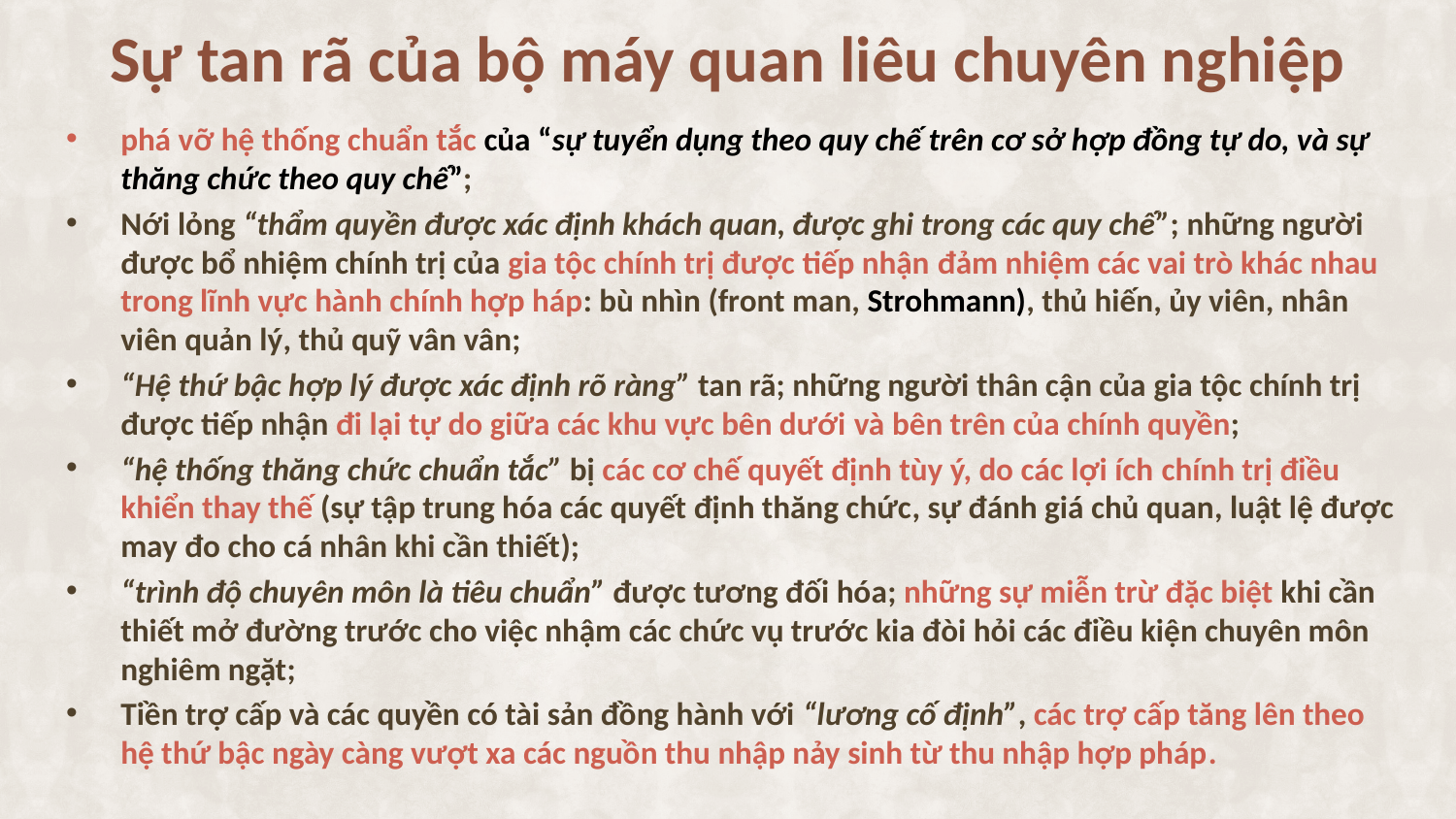

Sự tan rã của bộ máy quan liêu chuyên nghiệp
phá vỡ hệ thống chuẩn tắc của “sự tuyển dụng theo quy chế trên cơ sở hợp đồng tự do, và sự thăng chức theo quy chế”;
Nới lỏng “thẩm quyền được xác định khách quan, được ghi trong các quy chế”; những người được bổ nhiệm chính trị của gia tộc chính trị được tiếp nhận đảm nhiệm các vai trò khác nhau trong lĩnh vực hành chính hợp háp: bù nhìn (front man, Strohmann), thủ hiến, ủy viên, nhân viên quản lý, thủ quỹ vân vân;
“Hệ thứ bậc hợp lý được xác định rõ ràng” tan rã; những người thân cận của gia tộc chính trị được tiếp nhận đi lại tự do giữa các khu vực bên dưới và bên trên của chính quyền;
“hệ thống thăng chức chuẩn tắc” bị các cơ chế quyết định tùy ý, do các lợi ích chính trị điều khiển thay thế (sự tập trung hóa các quyết định thăng chức, sự đánh giá chủ quan, luật lệ được may đo cho cá nhân khi cần thiết);
“trình độ chuyên môn là tiêu chuẩn” được tương đối hóa; những sự miễn trừ đặc biệt khi cần thiết mở đường trước cho việc nhậm các chức vụ trước kia đòi hỏi các điều kiện chuyên môn nghiêm ngặt;
Tiền trợ cấp và các quyền có tài sản đồng hành với “lương cố định”, các trợ cấp tăng lên theo hệ thứ bậc ngày càng vượt xa các nguồn thu nhập nảy sinh từ thu nhập hợp pháp.